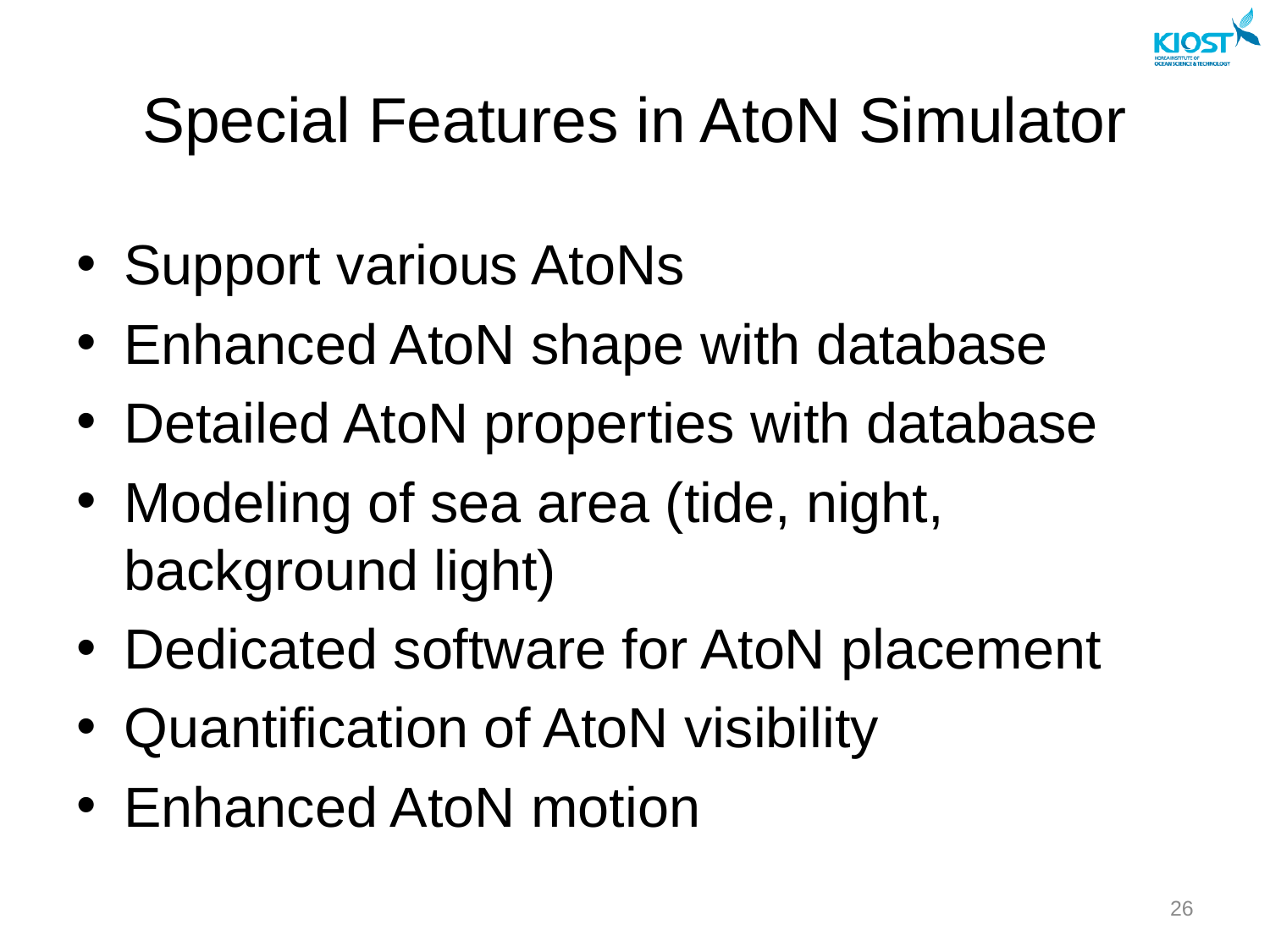

# Special Features in AtoN Simulator
Support various AtoNs
Enhanced AtoN shape with database
Detailed AtoN properties with database
Modeling of sea area (tide, night, background light)
Dedicated software for AtoN placement
Quantification of AtoN visibility
Enhanced AtoN motion

26